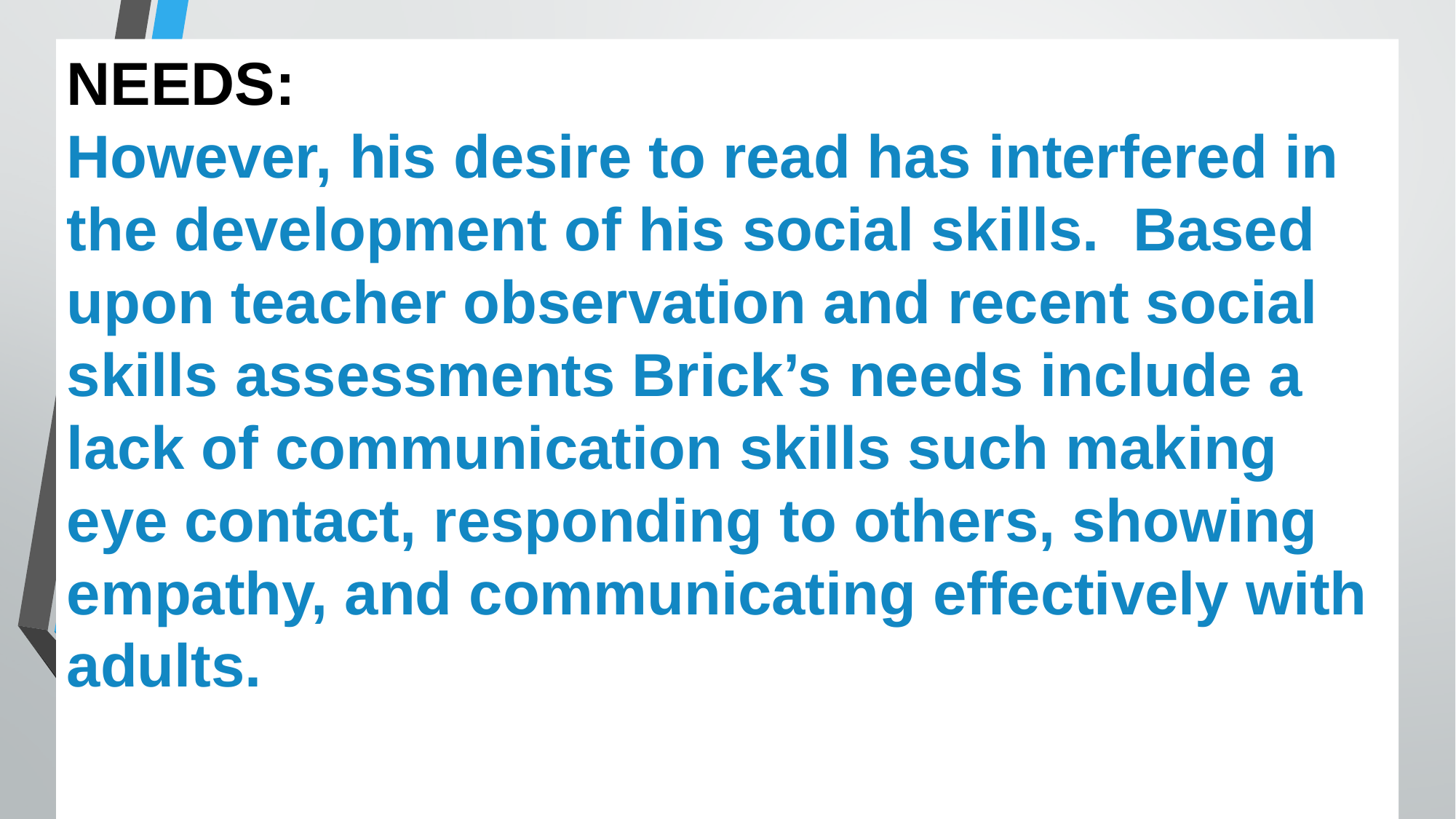

NEEDS:
However, his desire to read has interfered in the development of his social skills.  Based upon teacher observation and recent social skills assessments Brick’s needs include a lack of communication skills such making eye contact, responding to others, showing empathy, and communicating effectively with adults.